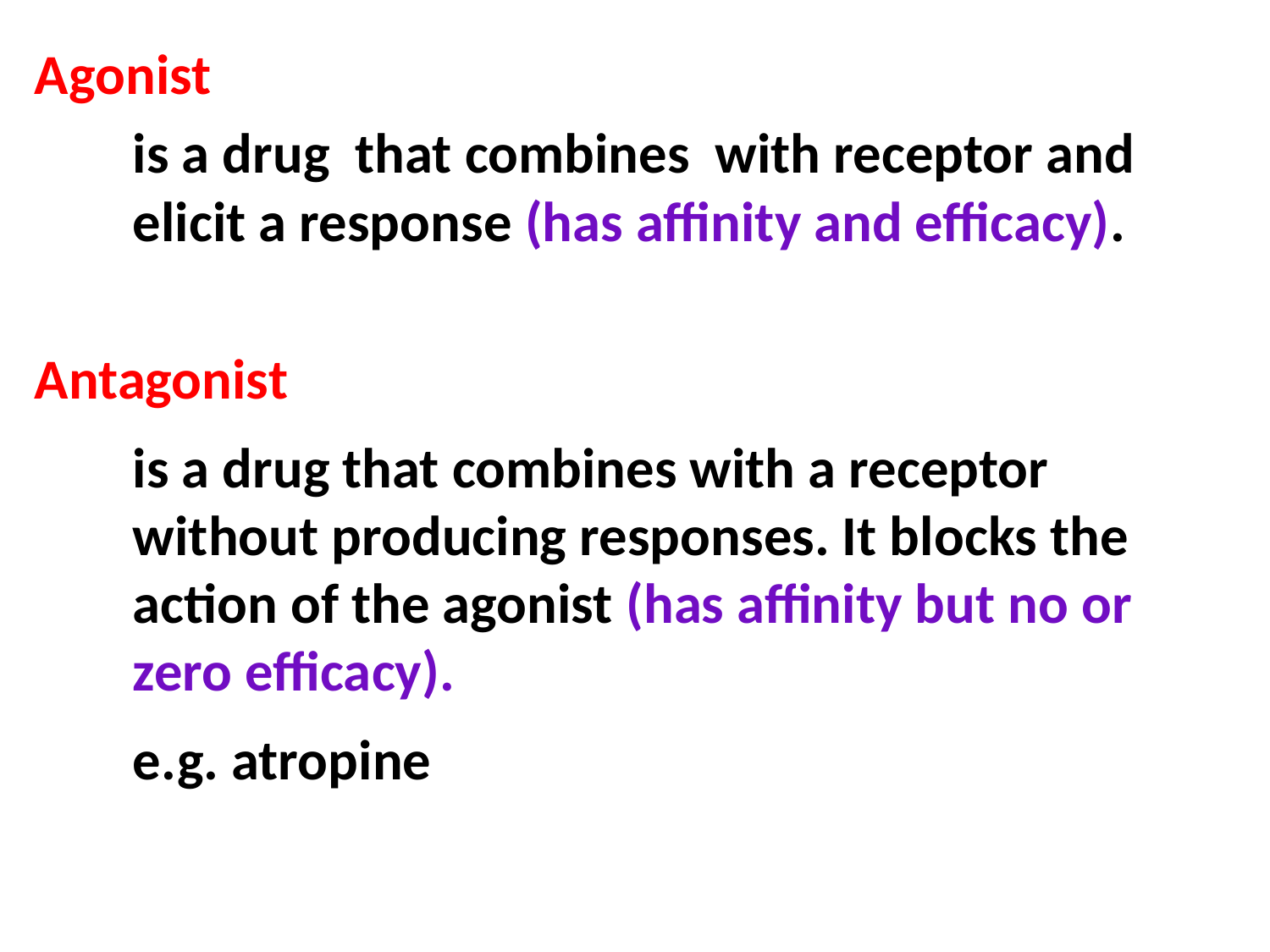

Agonist
	is a drug  that combines  with receptor and elicit a response (has affinity and efficacy).

Antagonist
	is a drug that combines with a receptor without producing responses. It blocks the action of the agonist (has affinity but no or zero efficacy).
	e.g. atropine